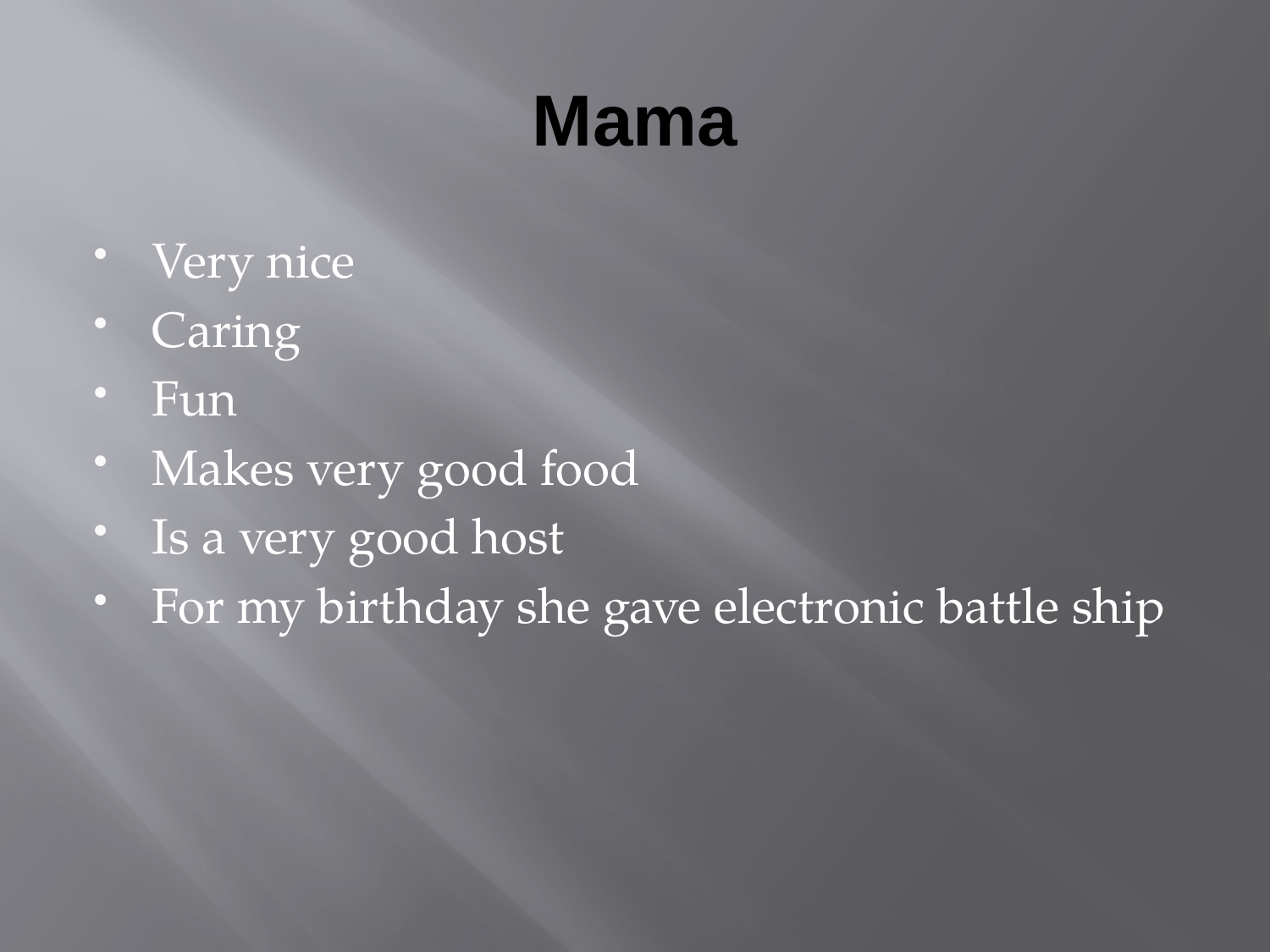

# Mama
Very nice
Caring
Fun
Makes very good food
Is a very good host
For my birthday she gave electronic battle ship